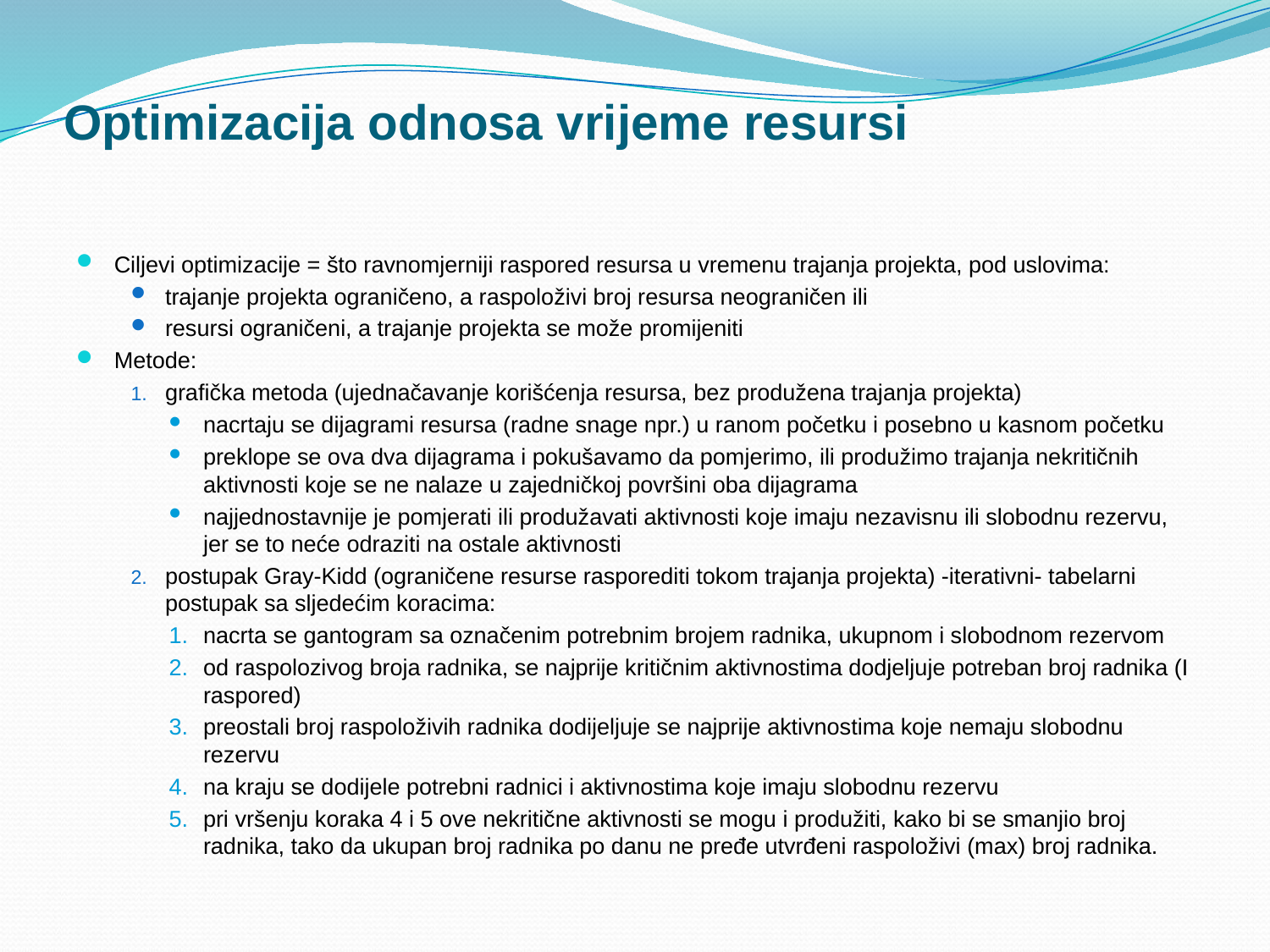

# Optimizacija odnosa vrijeme resursi
Ciljevi optimizacije = što ravnomjerniji raspored resursa u vremenu trajanja projekta, pod uslovima:
trajanje projekta ograničeno, a raspoloživi broj resursa neograničen ili
resursi ograničeni, a trajanje projekta se može promijeniti
Metode:
grafička metoda (ujednačavanje korišćenja resursa, bez produžena trajanja projekta)
nacrtaju se dijagrami resursa (radne snage npr.) u ranom početku i posebno u kasnom početku
preklope se ova dva dijagrama i pokušavamo da pomjerimo, ili produžimo trajanja nekritičnih aktivnosti koje se ne nalaze u zajedničkoj površini oba dijagrama
najjednostavnije je pomjerati ili produžavati aktivnosti koje imaju nezavisnu ili slobodnu rezervu, jer se to neće odraziti na ostale aktivnosti
postupak Gray-Kidd (ograničene resurse rasporediti tokom trajanja projekta) -iterativni- tabelarni postupak sa sljedećim koracima:
nacrta se gantogram sa označenim potrebnim brojem radnika, ukupnom i slobodnom rezervom
od raspolozivog broja radnika, se najprije kritičnim aktivnostima dodjeljuje potreban broj radnika (I raspored)
preostali broj raspoloživih radnika dodijeljuje se najprije aktivnostima koje nemaju slobodnu rezervu
na kraju se dodijele potrebni radnici i aktivnostima koje imaju slobodnu rezervu
pri vršenju koraka 4 i 5 ove nekritične aktivnosti se mogu i produžiti, kako bi se smanjio broj radnika, tako da ukupan broj radnika po danu ne pređe utvrđeni raspoloživi (max) broj radnika.